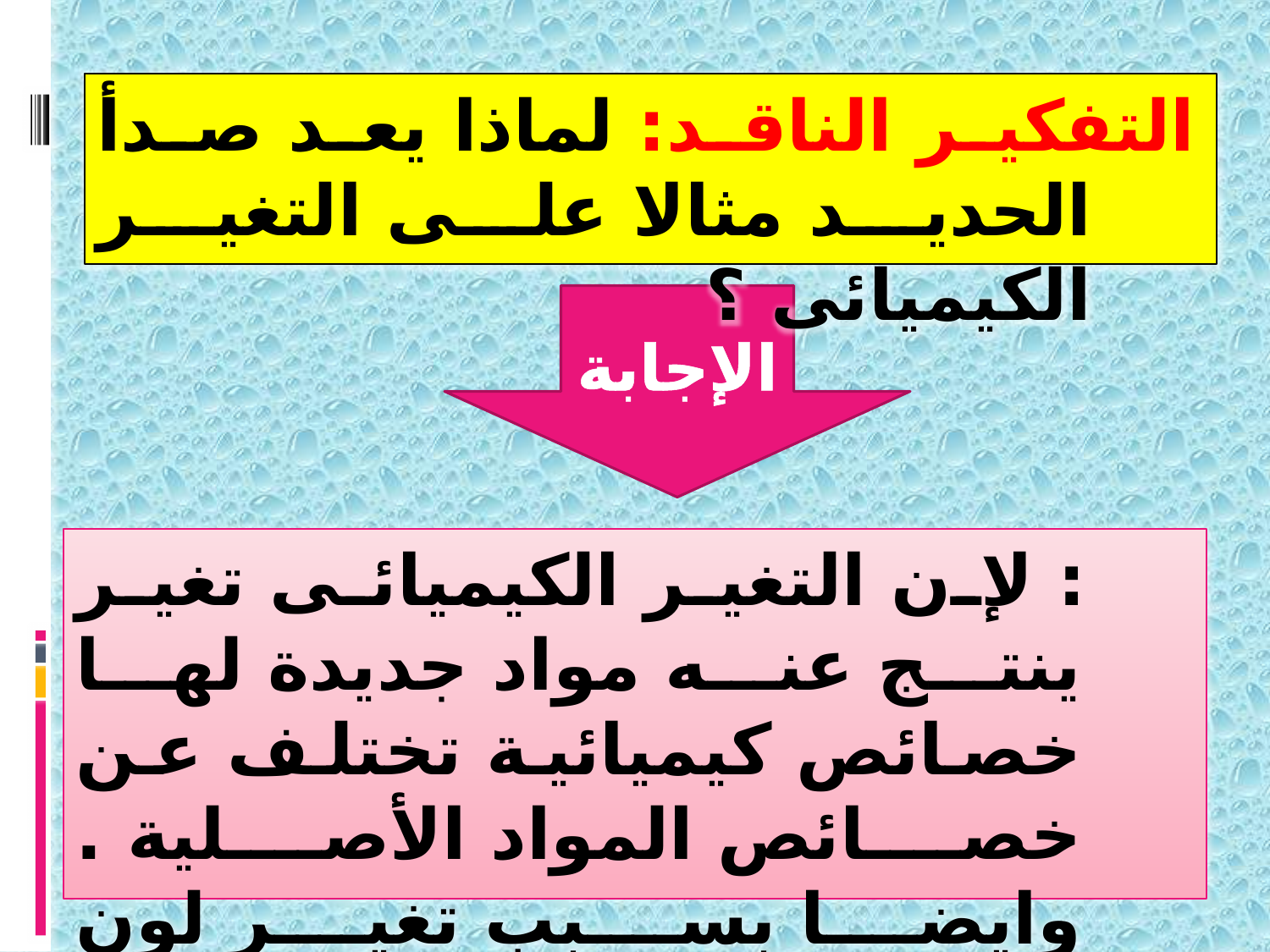

التفكير الناقد: لماذا يعد صدأ الحديد مثالا على التغير الكيميائى ؟
الإجابة
    : لإن التغير الكيميائى تغير ينتج عنه مواد جديدة لها خصائص كيميائية تختلف عن خصائص المواد الأصلية . وايضا بسبب تغير لون الحديد .